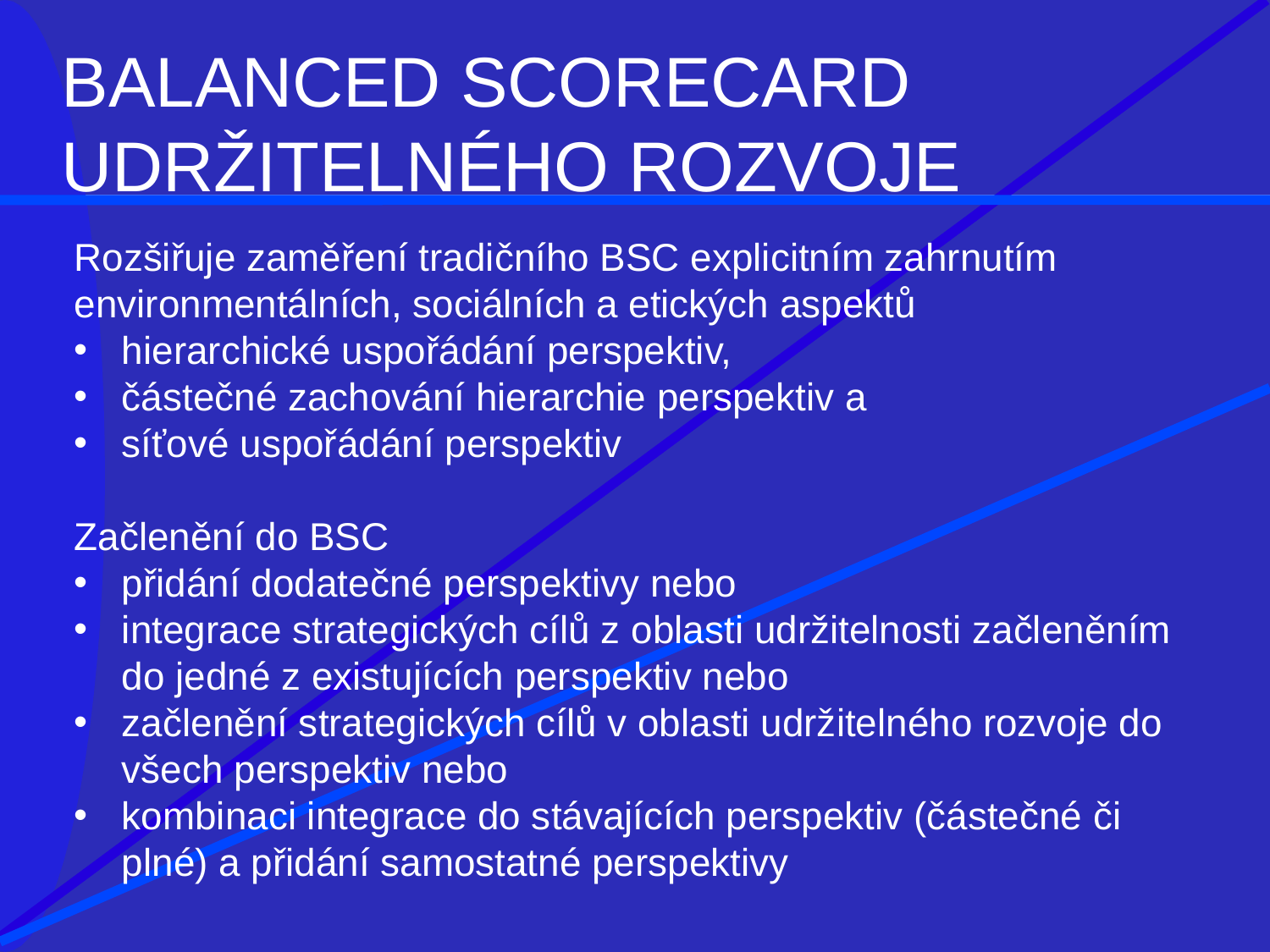

# BALANCED SCORECARD UDRŽITELNÉHO ROZVOJE
Rozšiřuje zaměření tradičního BSC explicitním zahrnutím environmentálních, sociálních a etických aspektů
hierarchické uspořádání perspektiv,
částečné zachování hierarchie perspektiv a
síťové uspořádání perspektiv

Začlenění do BSC
přidání dodatečné perspektivy nebo
integrace strategických cílů z oblasti udržitelnosti začleněním do jedné z existujících perspektiv nebo
začlenění strategických cílů v oblasti udržitelného rozvoje do všech perspektiv nebo
kombinaci integrace do stávajících perspektiv (částečné či plné) a přidání samostatné perspektivy